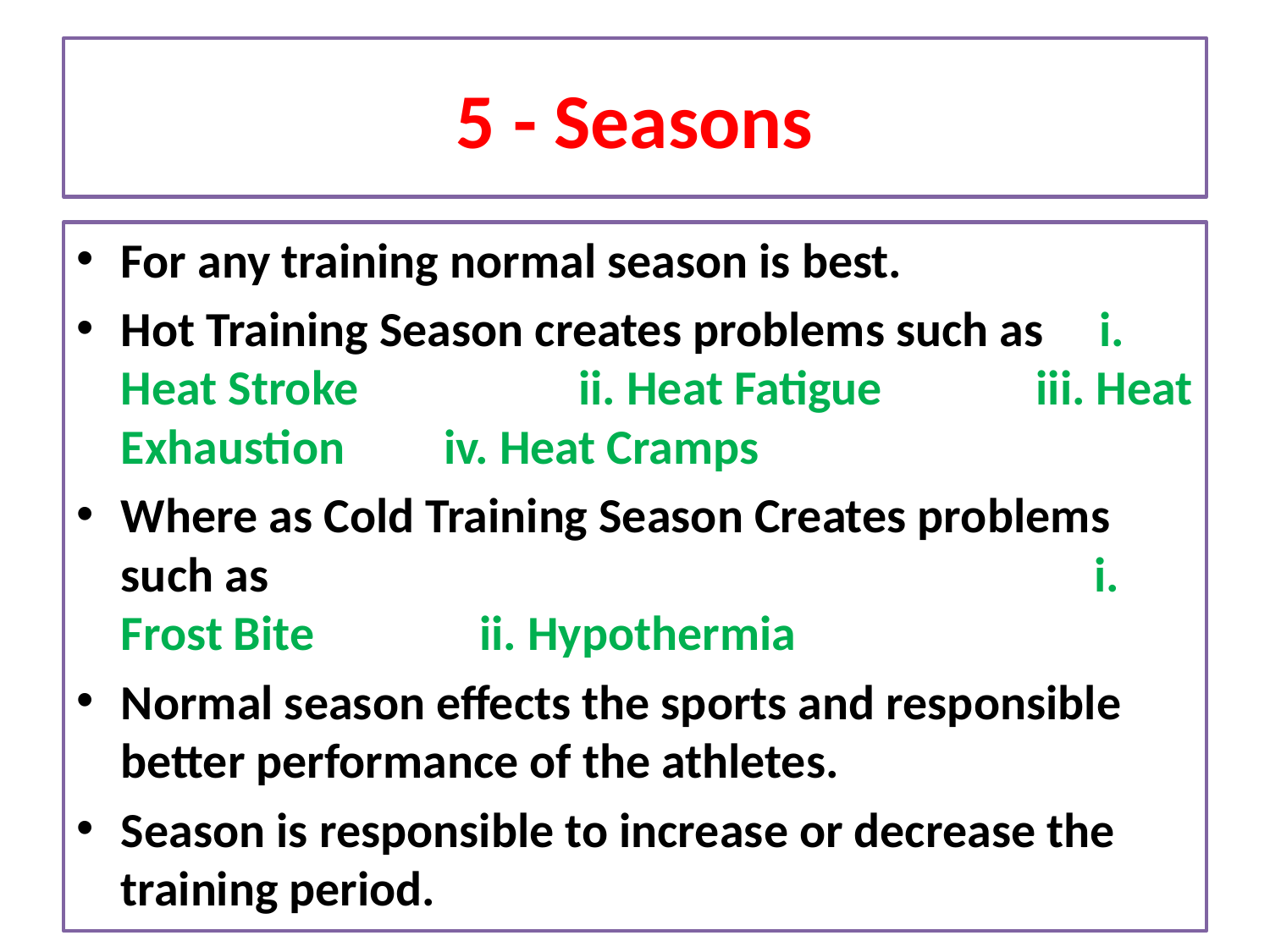

# 5 - Seasons
For any training normal season is best.
Hot Training Season creates problems such as     i. Heat Stroke                    ii. Heat Fatigue              iii. Heat Exhaustion         iv. Heat Cramps
Where as Cold Training Season Creates problems such as                                                                           i. Frost Bite               ii. Hypothermia
Normal season effects the sports and responsible better performance of the athletes.
Season is responsible to increase or decrease the training period.